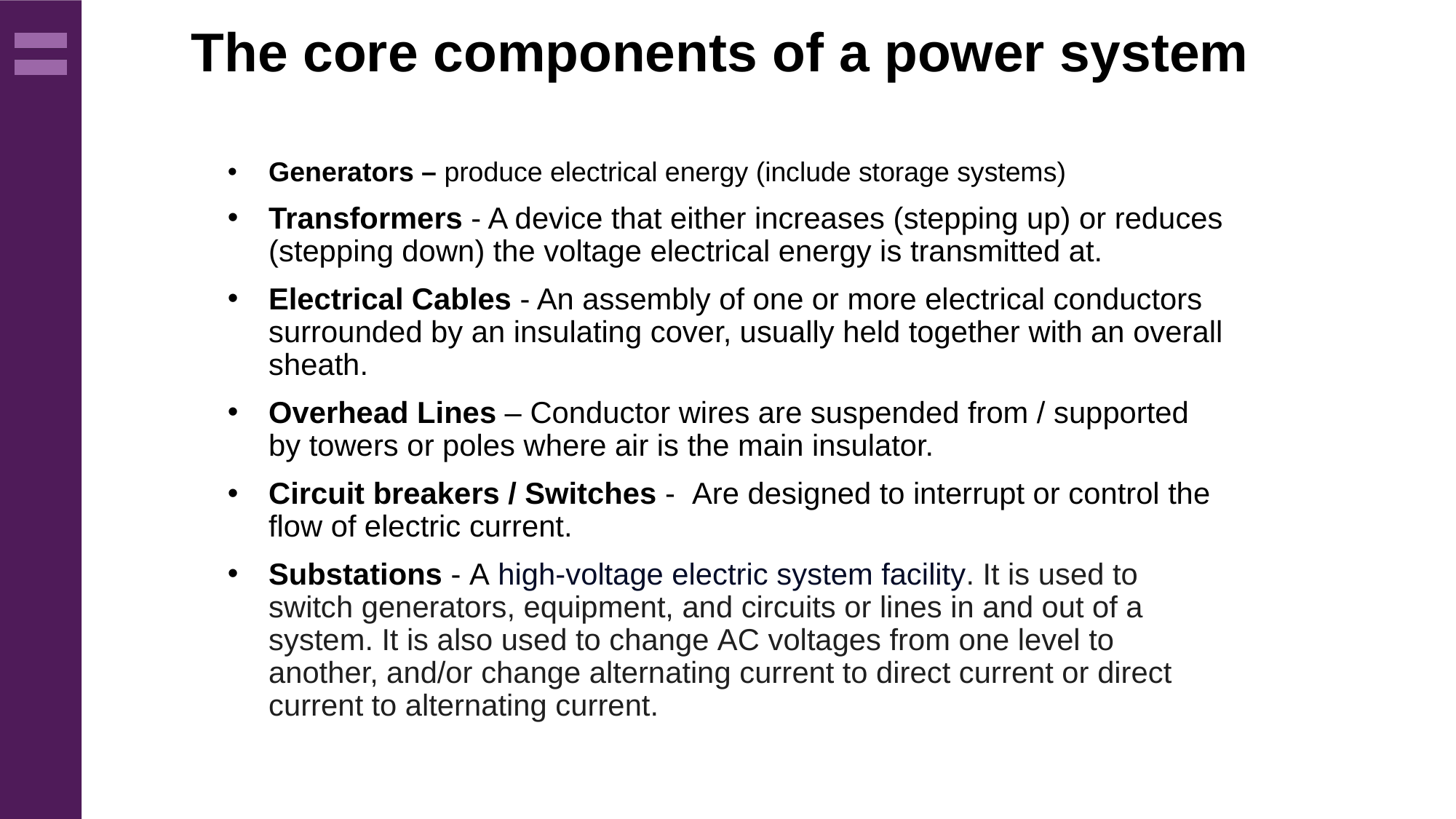

# The core components of a power system
Generators – produce electrical energy (include storage systems)​
Transformers - A device that either increases (stepping up) or reduces (stepping down) the voltage electrical energy is transmitted at.
Electrical Cables - An assembly of one or more electrical conductors surrounded by an insulating cover, usually held together with an overall sheath.
Overhead Lines – Conductor wires are suspended from / supported by towers or poles where air is the main insulator.
Circuit breakers / Switches -  Are designed to interrupt or control the flow of electric current.
Substations - A high-voltage electric system facility. It is used to switch generators, equipment, and circuits or lines in and out of a system. It is also used to change AC voltages from one level to another, and/or change alternating current to direct current or direct current to alternating current.